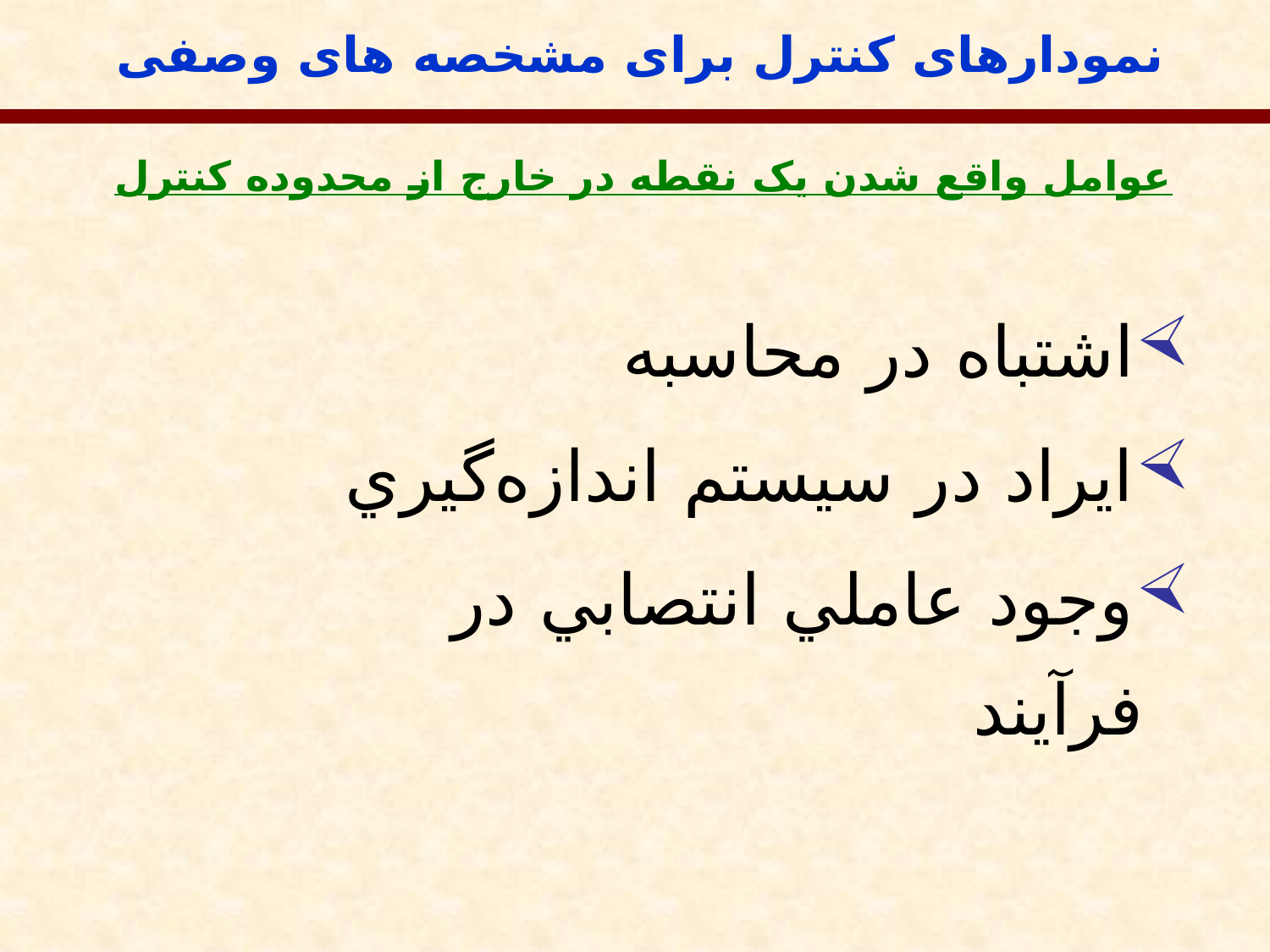

نمودارهای کنترل برای مشخصه های وصفی

عوامل واقع شدن یک نقطه در خارج از محدوده کنترل
اشتباه در محاسبه
ايراد در سيستم اندازه‌گيري
وجود عاملي انتصابي در فرآيند